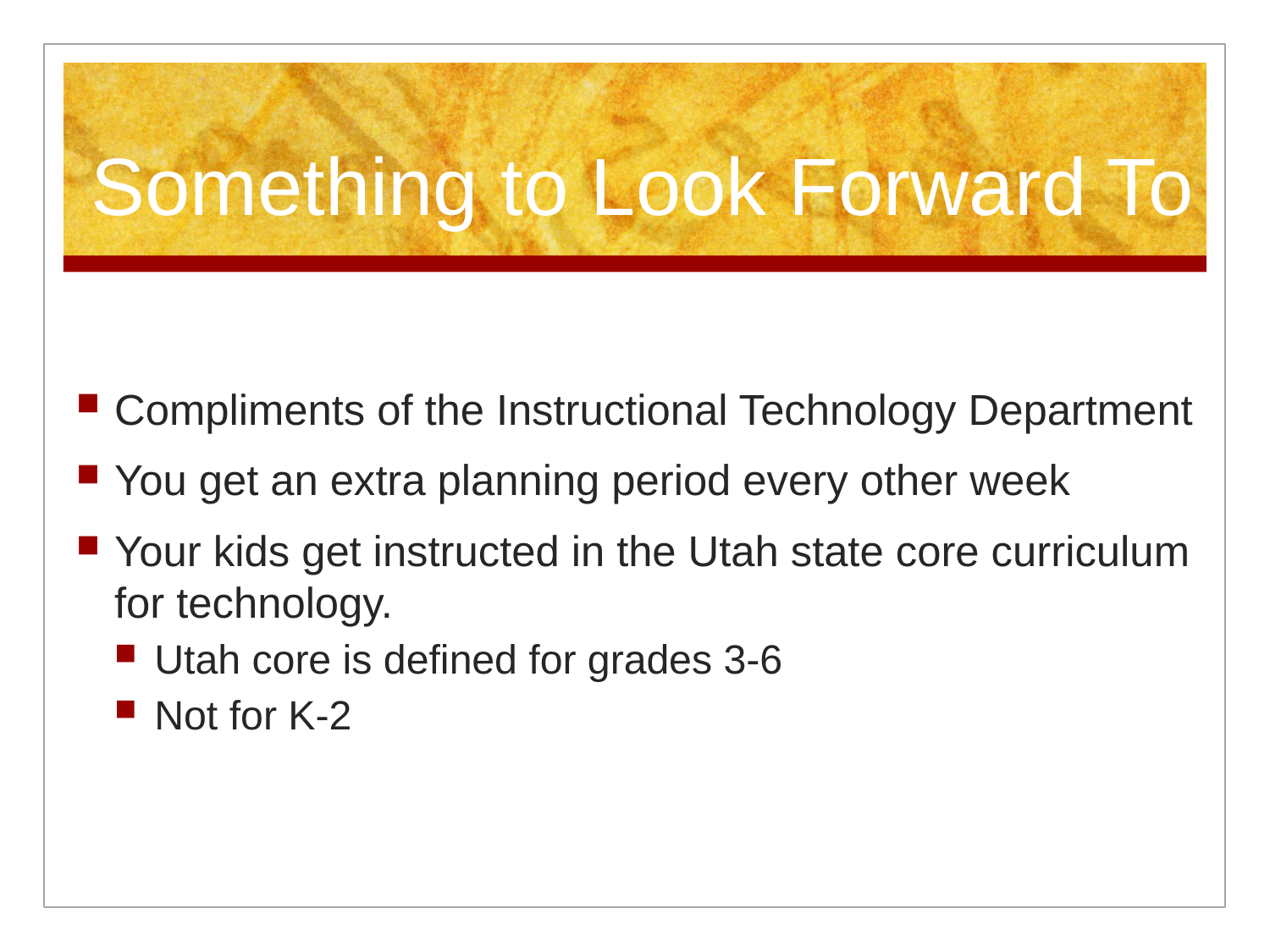

# Something to Look Forward To
Compliments of the Instructional Technology Department
You get an extra planning period every other week
Your kids get instructed in the Utah state core curriculum for technology.
Utah core is defined for grades 3-6
Not for K-2